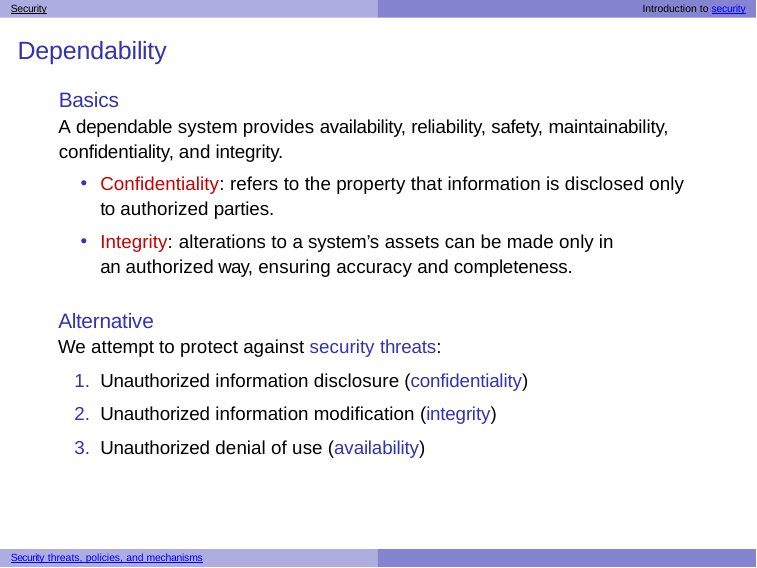

Security	Introduction to security
# Dependability
Basics
A dependable system provides availability, reliability, safety, maintainability, confidentiality, and integrity.
Confidentiality: refers to the property that information is disclosed only to authorized parties.
Integrity: alterations to a system’s assets can be made only in an authorized way, ensuring accuracy and completeness.

Alternative
We attempt to protect against security threats:
Unauthorized information disclosure (confidentiality)
Unauthorized information modification (integrity)
Unauthorized denial of use (availability)

Security threats, policies, and mechanisms